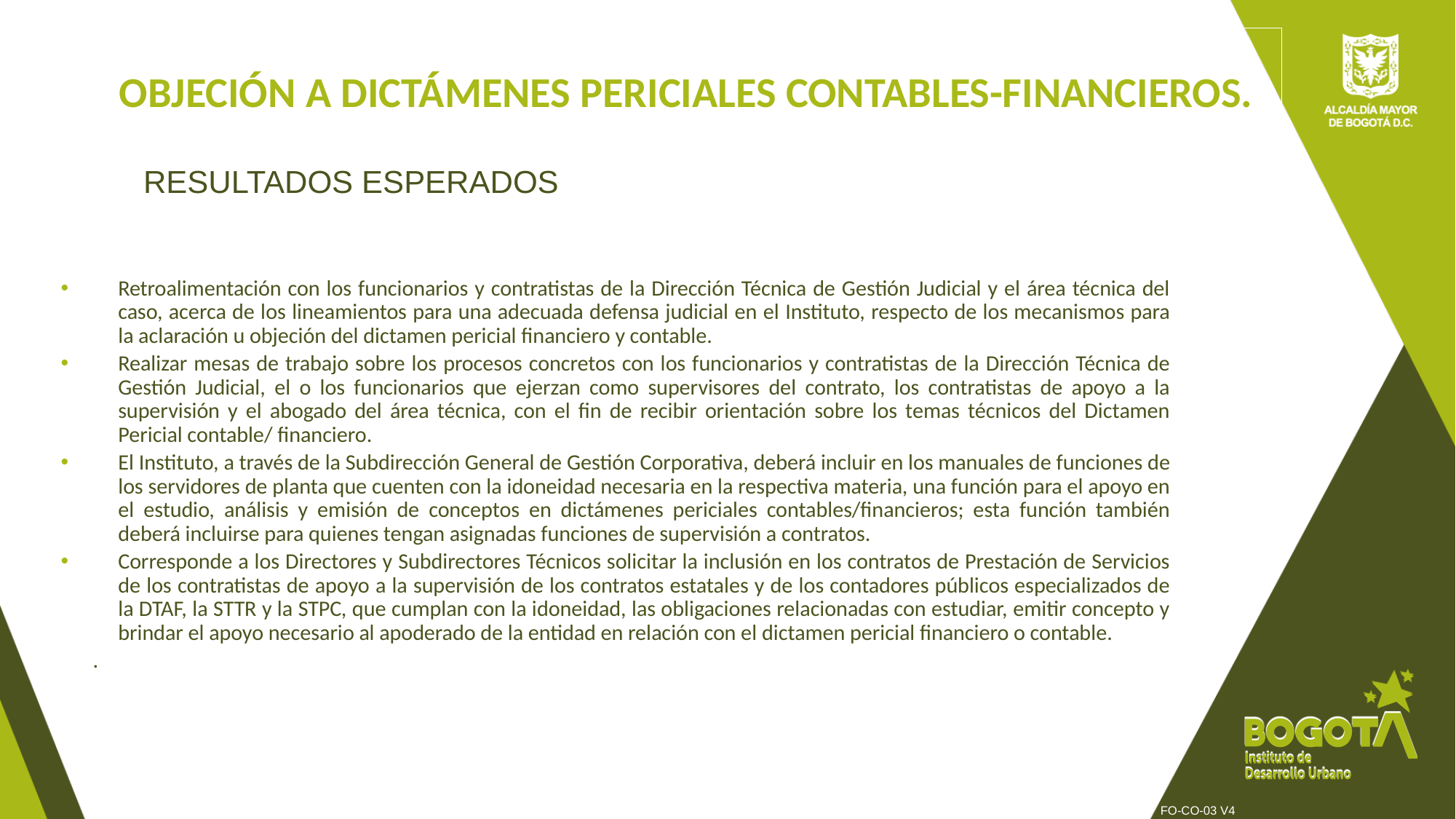

# OBJECIÓN A DICTÁMENES PERICIALES CONTABLES-FINANCIEROS.
RESULTADOS ESPERADOS

Retroalimentación con los funcionarios y contratistas de la Dirección Técnica de Gestión Judicial y el área técnica del caso, acerca de los lineamientos para una adecuada defensa judicial en el Instituto, respecto de los mecanismos para la aclaración u objeción del dictamen pericial financiero y contable.
Realizar mesas de trabajo sobre los procesos concretos con los funcionarios y contratistas de la Dirección Técnica de Gestión Judicial, el o los funcionarios que ejerzan como supervisores del contrato, los contratistas de apoyo a la supervisión y el abogado del área técnica, con el fin de recibir orientación sobre los temas técnicos del Dictamen Pericial contable/ financiero.
El Instituto, a través de la Subdirección General de Gestión Corporativa, deberá incluir en los manuales de funciones de los servidores de planta que cuenten con la idoneidad necesaria en la respectiva materia, una función para el apoyo en el estudio, análisis y emisión de conceptos en dictámenes periciales contables/financieros; esta función también deberá incluirse para quienes tengan asignadas funciones de supervisión a contratos.
Corresponde a los Directores y Subdirectores Técnicos solicitar la inclusión en los contratos de Prestación de Servicios de los contratistas de apoyo a la supervisión de los contratos estatales y de los contadores públicos especializados de la DTAF, la STTR y la STPC, que cumplan con la idoneidad, las obligaciones relacionadas con estudiar, emitir concepto y brindar el apoyo necesario al apoderado de la entidad en relación con el dictamen pericial financiero o contable.
.